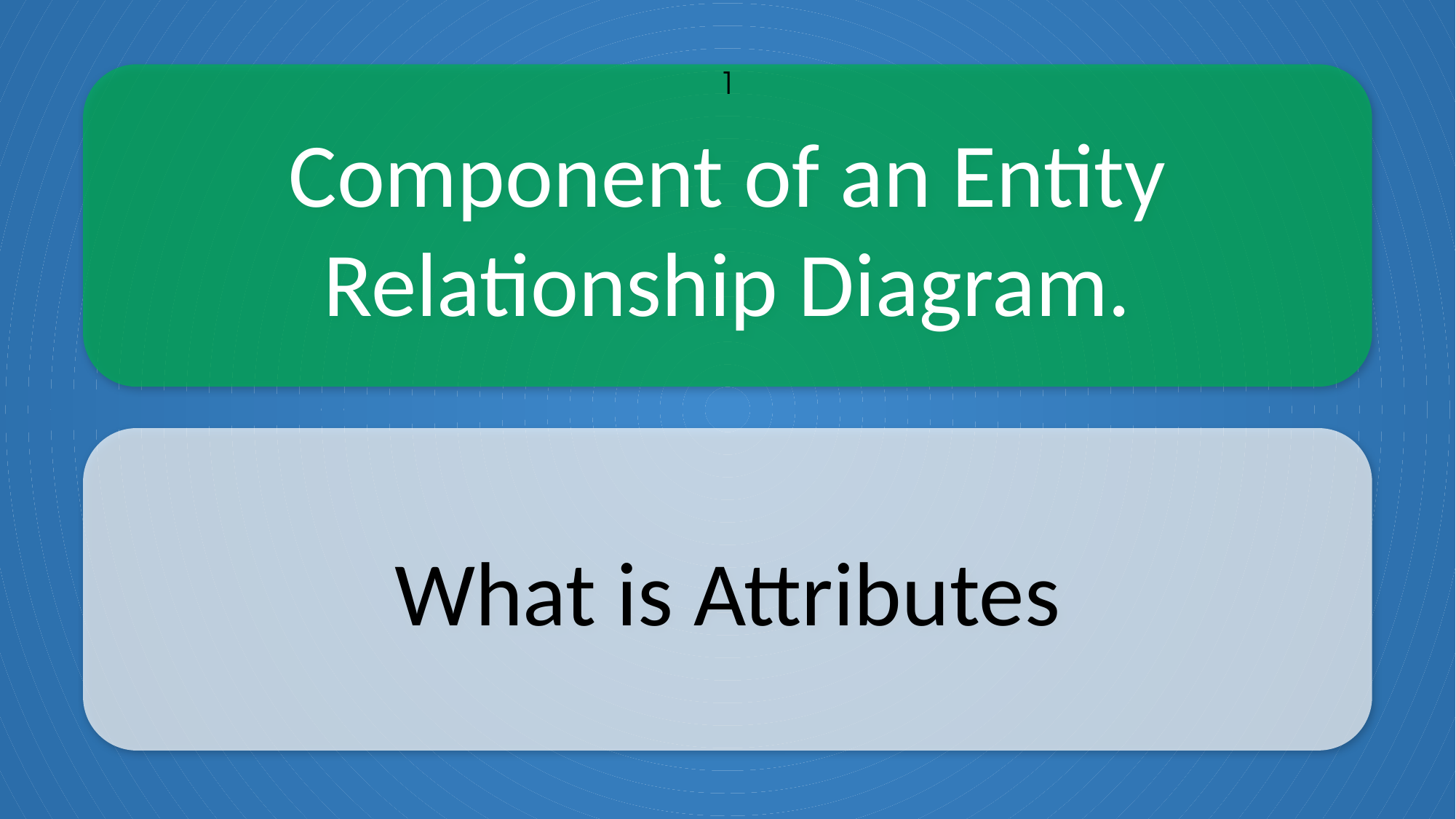

Component of an Entity Relationship Diagram.
1
What is Attributes